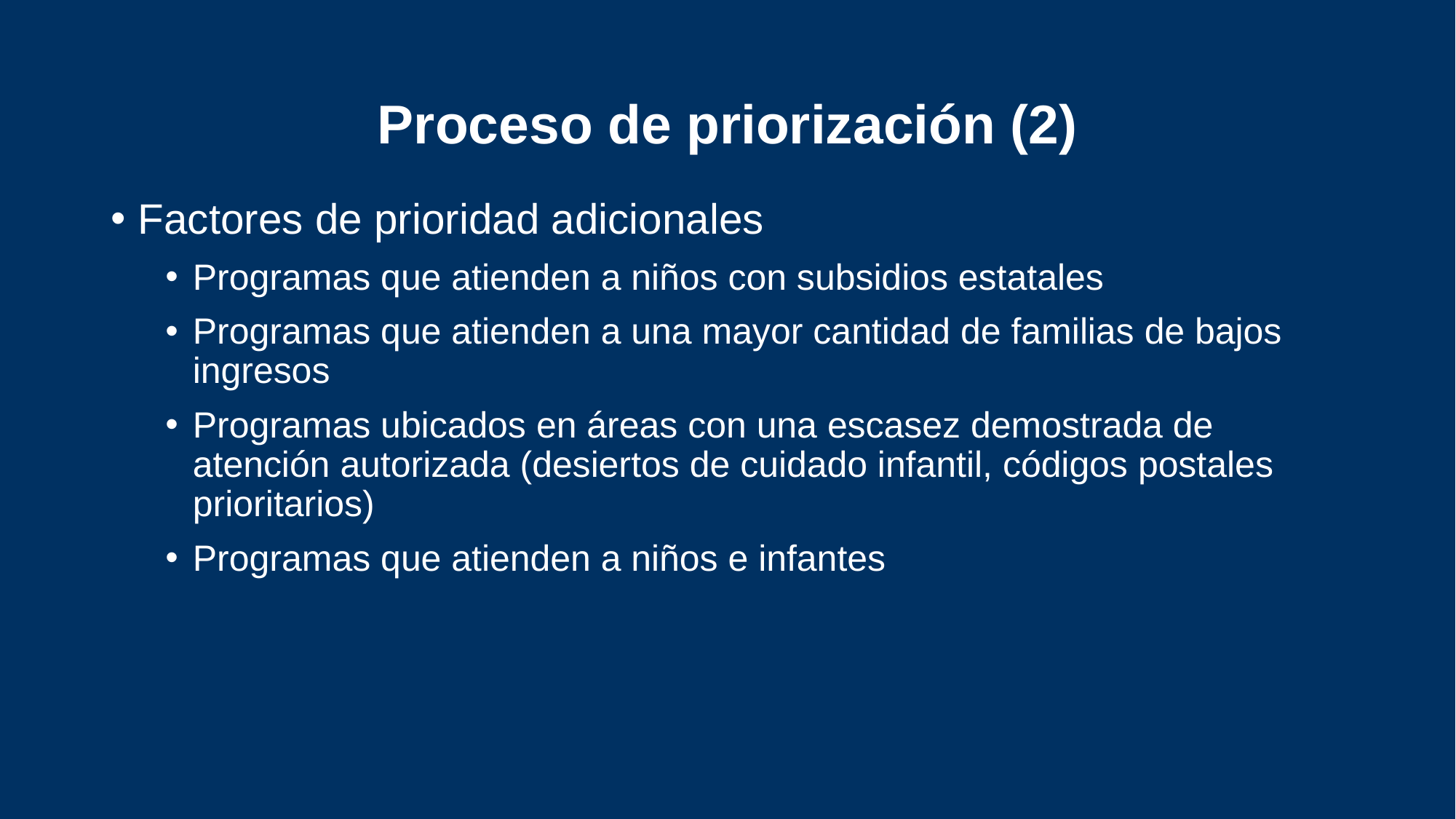

# Proceso de priorización (2)
Factores de prioridad adicionales
Programas que atienden a niños con subsidios estatales
Programas que atienden a una mayor cantidad de familias de bajos ingresos
Programas ubicados en áreas con una escasez demostrada de atención autorizada (desiertos de cuidado infantil, códigos postales prioritarios)
Programas que atienden a niños e infantes